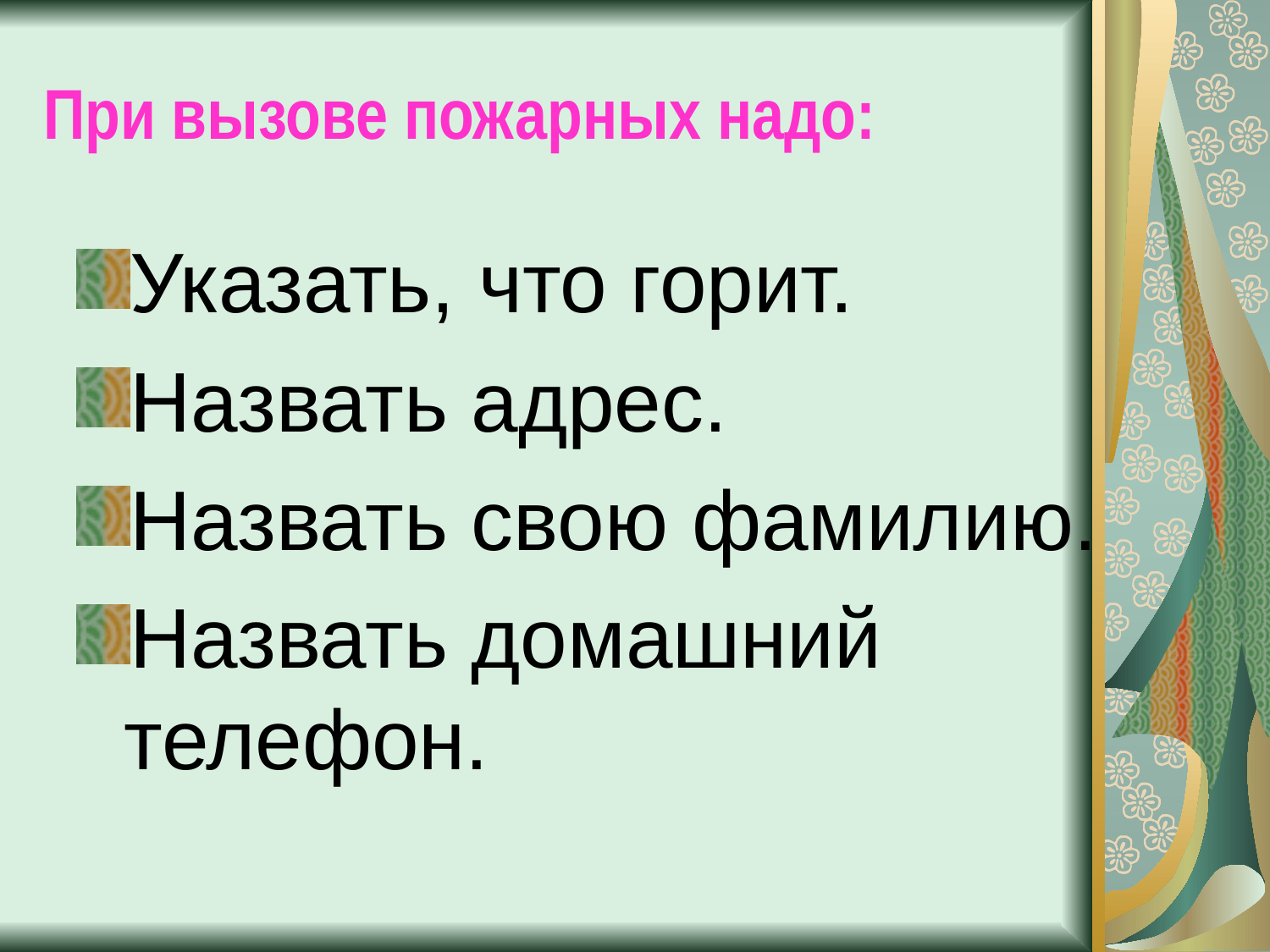

# При вызове пожарных надо:
Указать, что горит.
Назвать адрес.
Назвать свою фамилию.
Назвать домашний телефон.